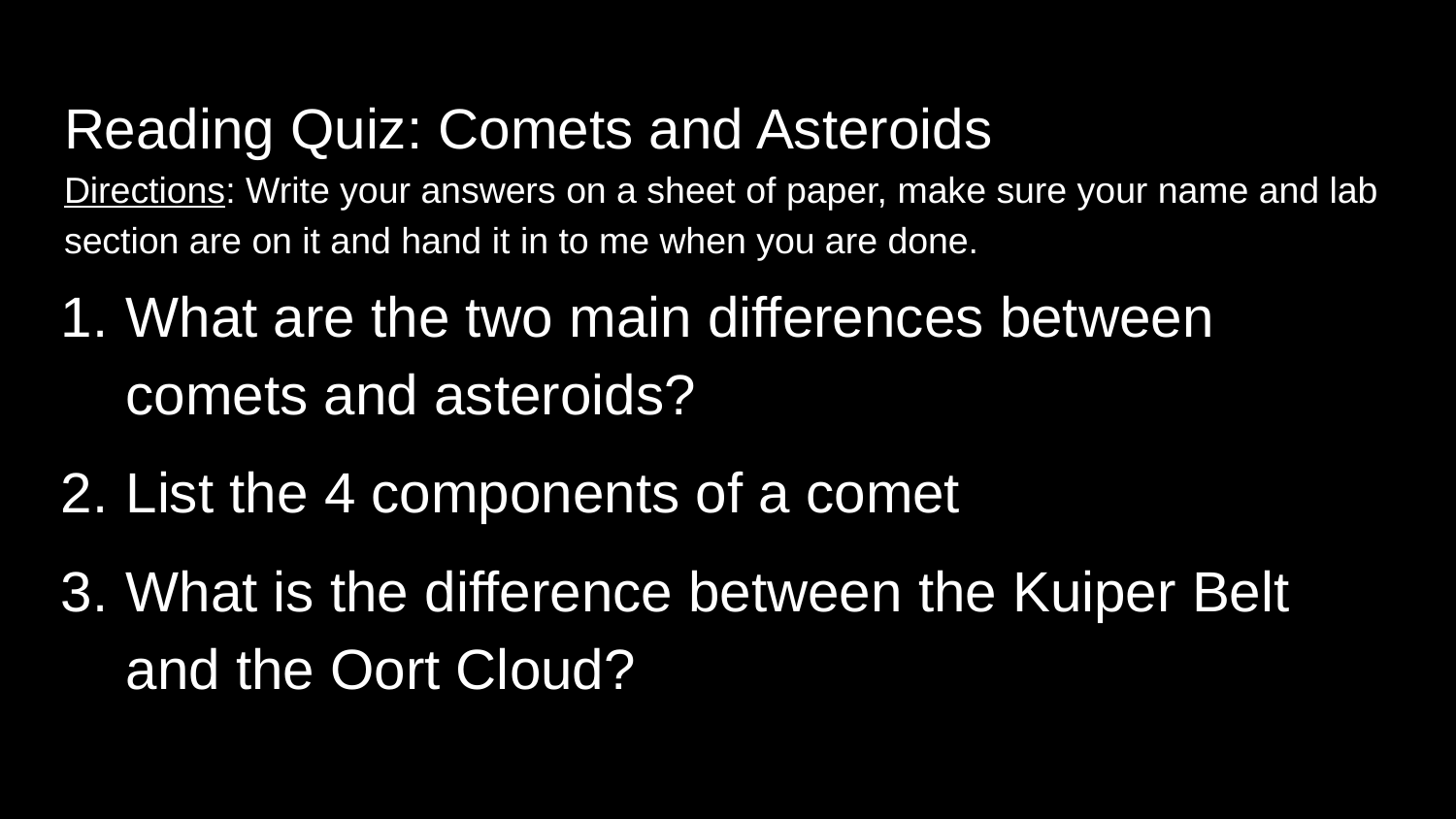

# Reading Quiz: Comets and Asteroids
Directions: Write your answers on a sheet of paper, make sure your name and lab section are on it and hand it in to me when you are done.
What are the two main differences between comets and asteroids?
List the 4 components of a comet
What is the difference between the Kuiper Belt and the Oort Cloud?